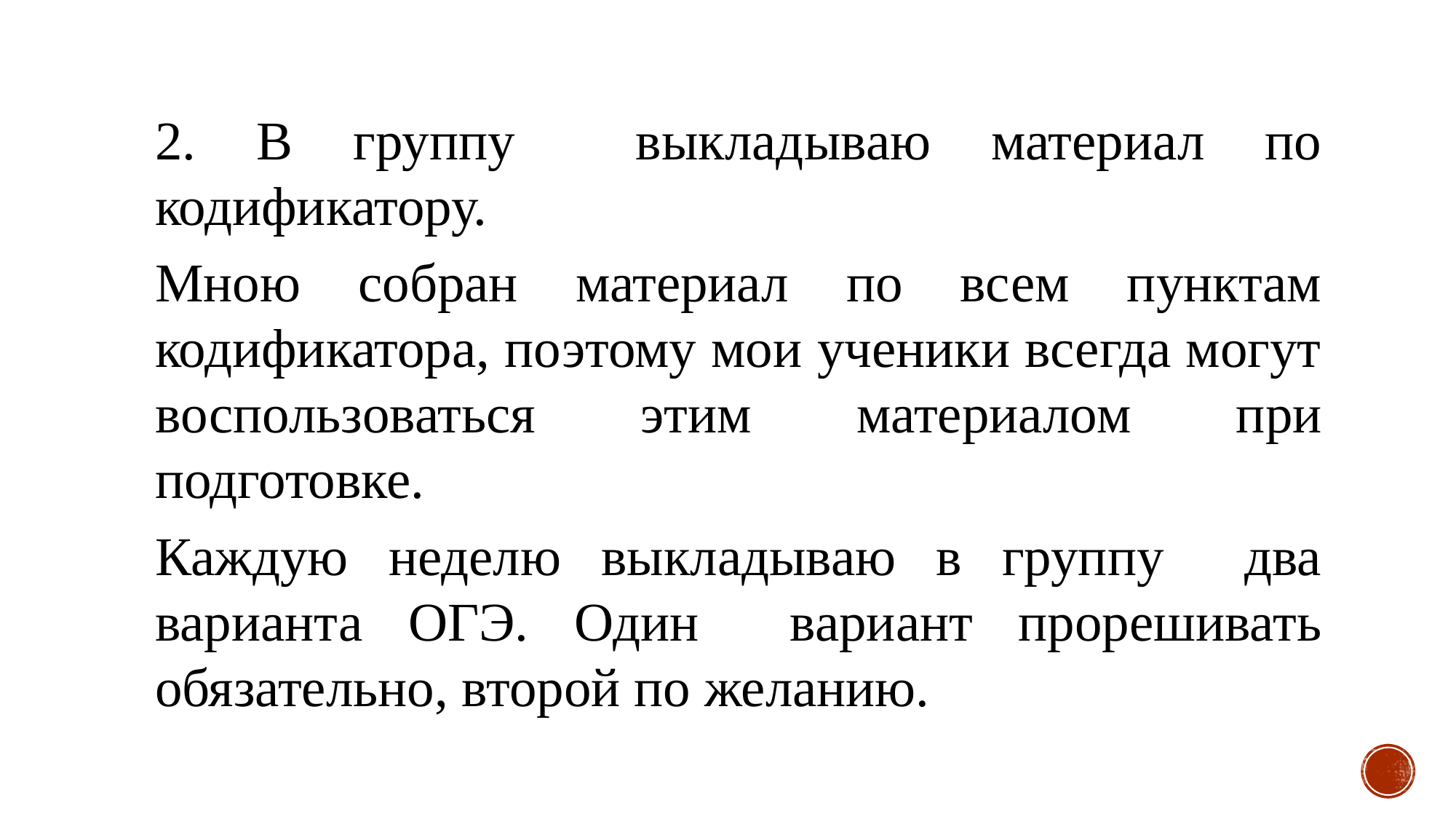

2. В группу  выкладываю материал по кодификатору.
Мною собран материал по всем пунктам кодификатора, поэтому мои ученики всегда могут воспользоваться этим материалом при подготовке.
Каждую неделю выкладываю в группу  два варианта ОГЭ. Один  вариант прорешивать обязательно, второй по желанию.